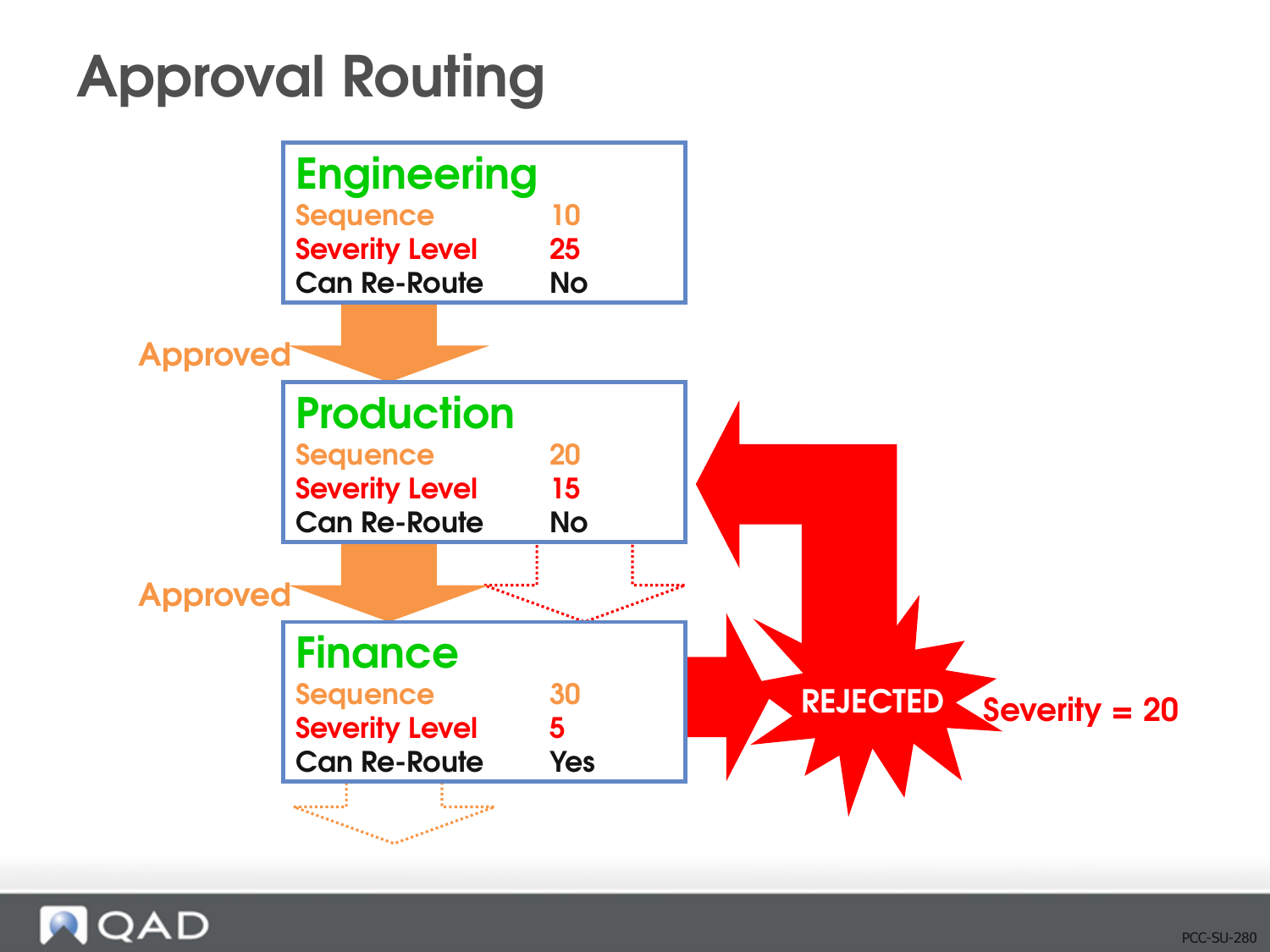

# Approval Routing
Engineering
Sequence 	10
Severity Level	25
Can Re-Route	No

Approved
Production
Sequence 	20
Severity Level	15
Can Re-Route	No

REJECTED
Severity = 20

Approved
Finance
Sequence 	30
Severity Level	5
Can Re-Route	Yes

PCC-SU-280